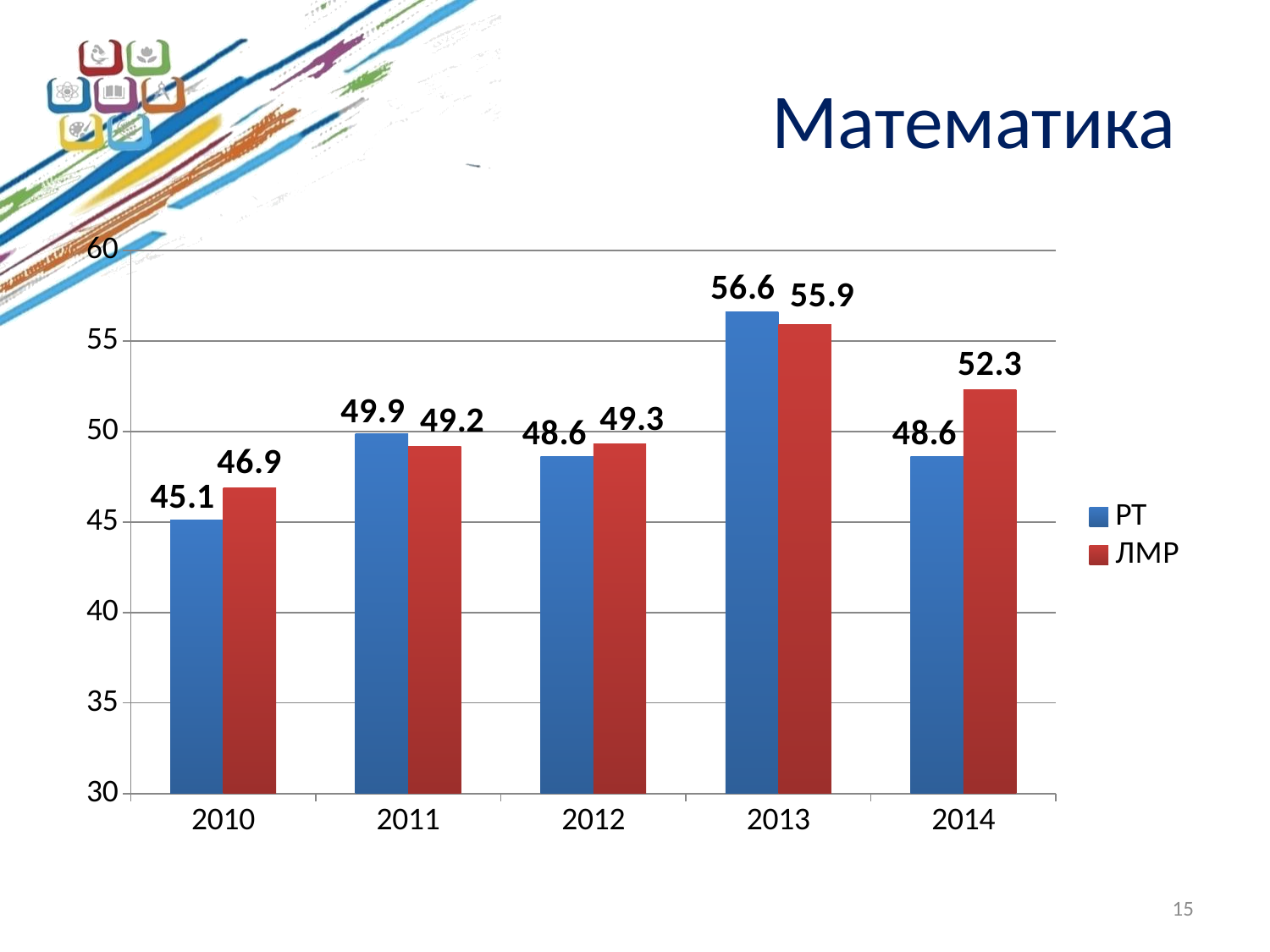

# Математика

### Chart

| Category | РТ  | ЛМР  |
|---|---|---|
| 2010 | 45.1 | 46.9 |
| 2011 | 49.9 | 49.2 |
| 2012 | 48.6 | 49.3 |
| 2013 | 56.6 | 55.9 |
| 2014 | 48.6 | 52.3 |
15